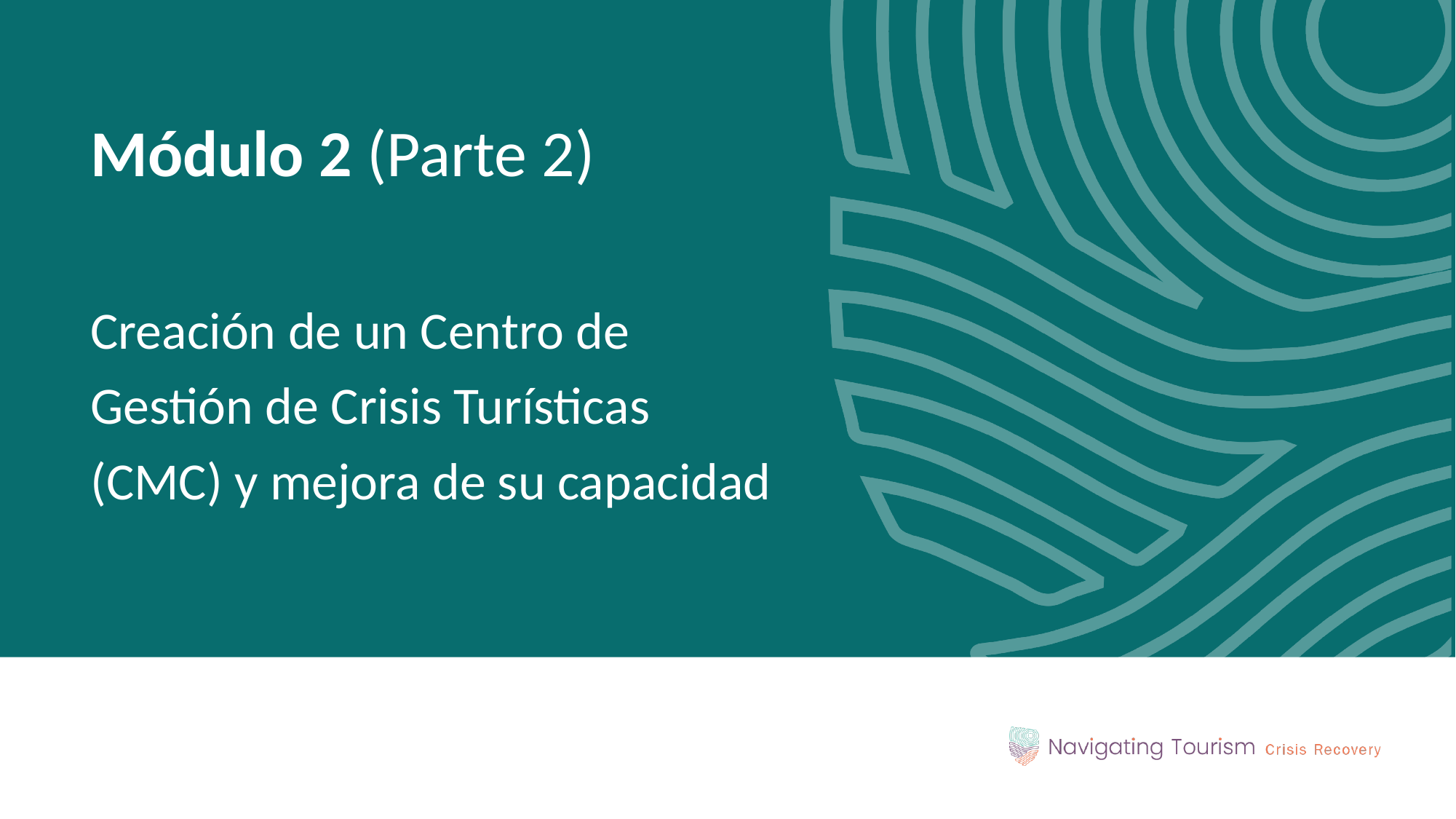

Módulo 2 (Parte 2)

Creación de un Centro de Gestión de Crisis Turísticas (CMC) y mejora de su capacidad